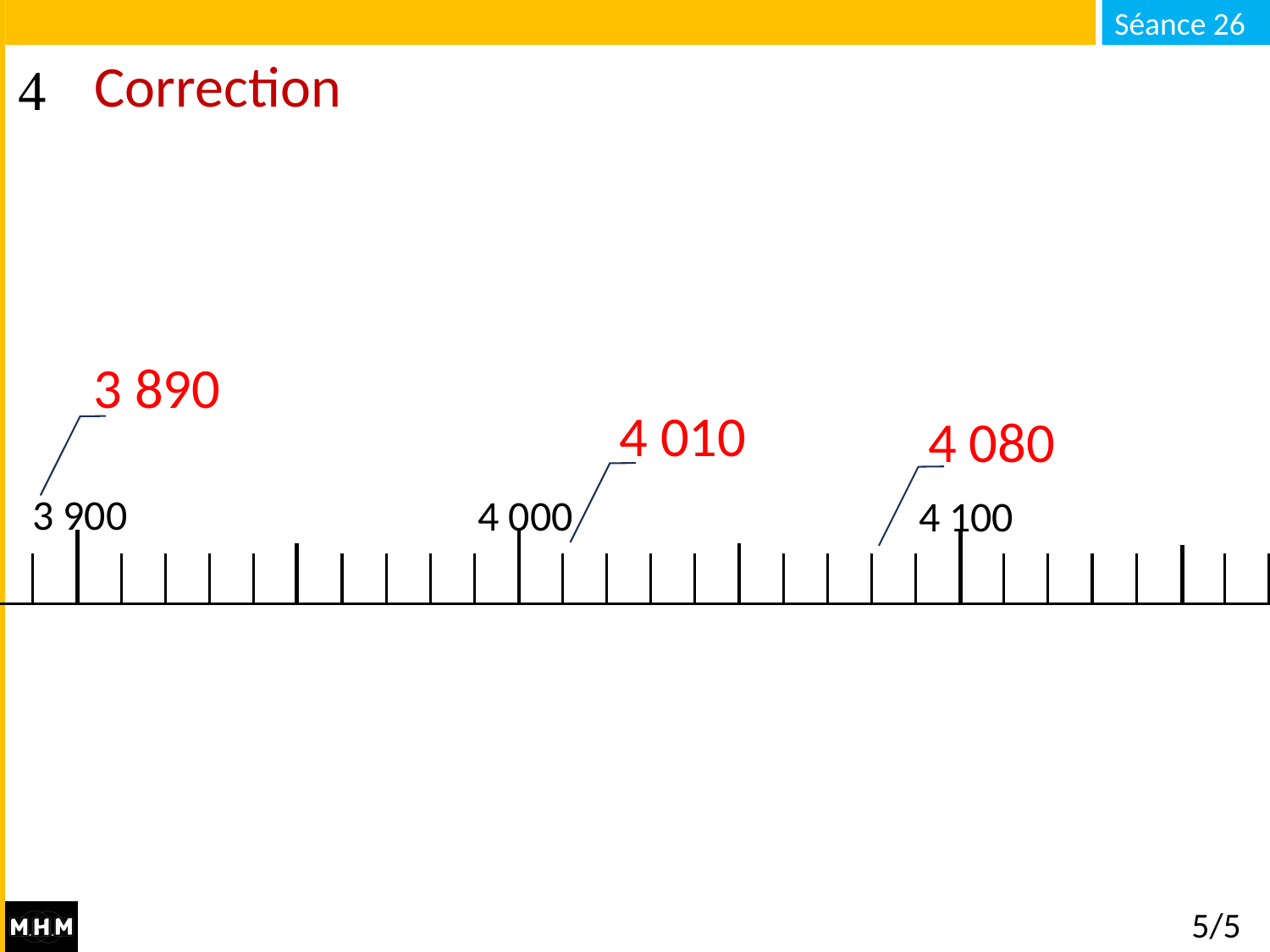

# Correction
3 890

4 010
4 080

3 900
4 000
4 100
5/5